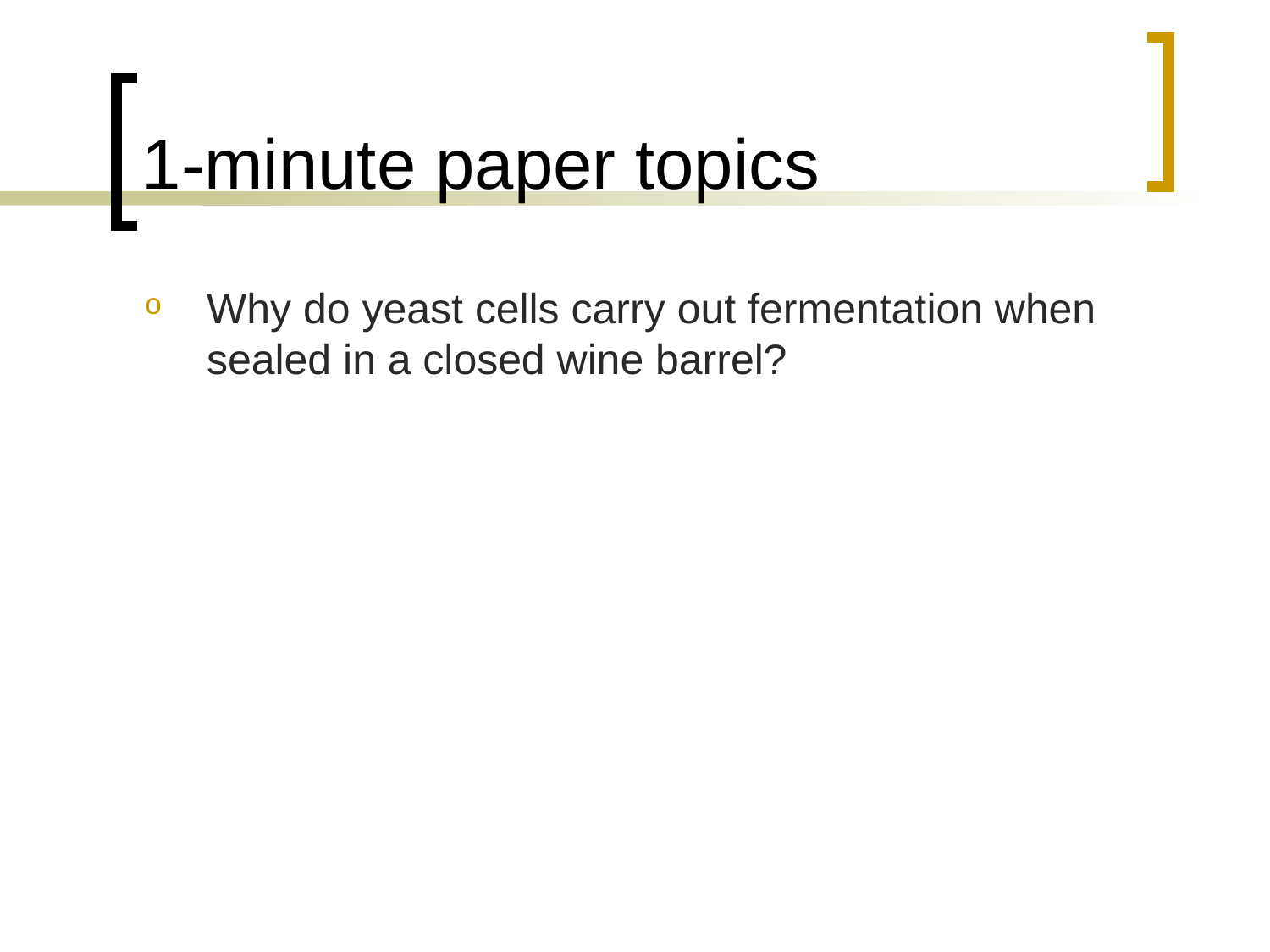

# 1-minute paper topics
Why do yeast cells carry out fermentation when sealed in a closed wine barrel?